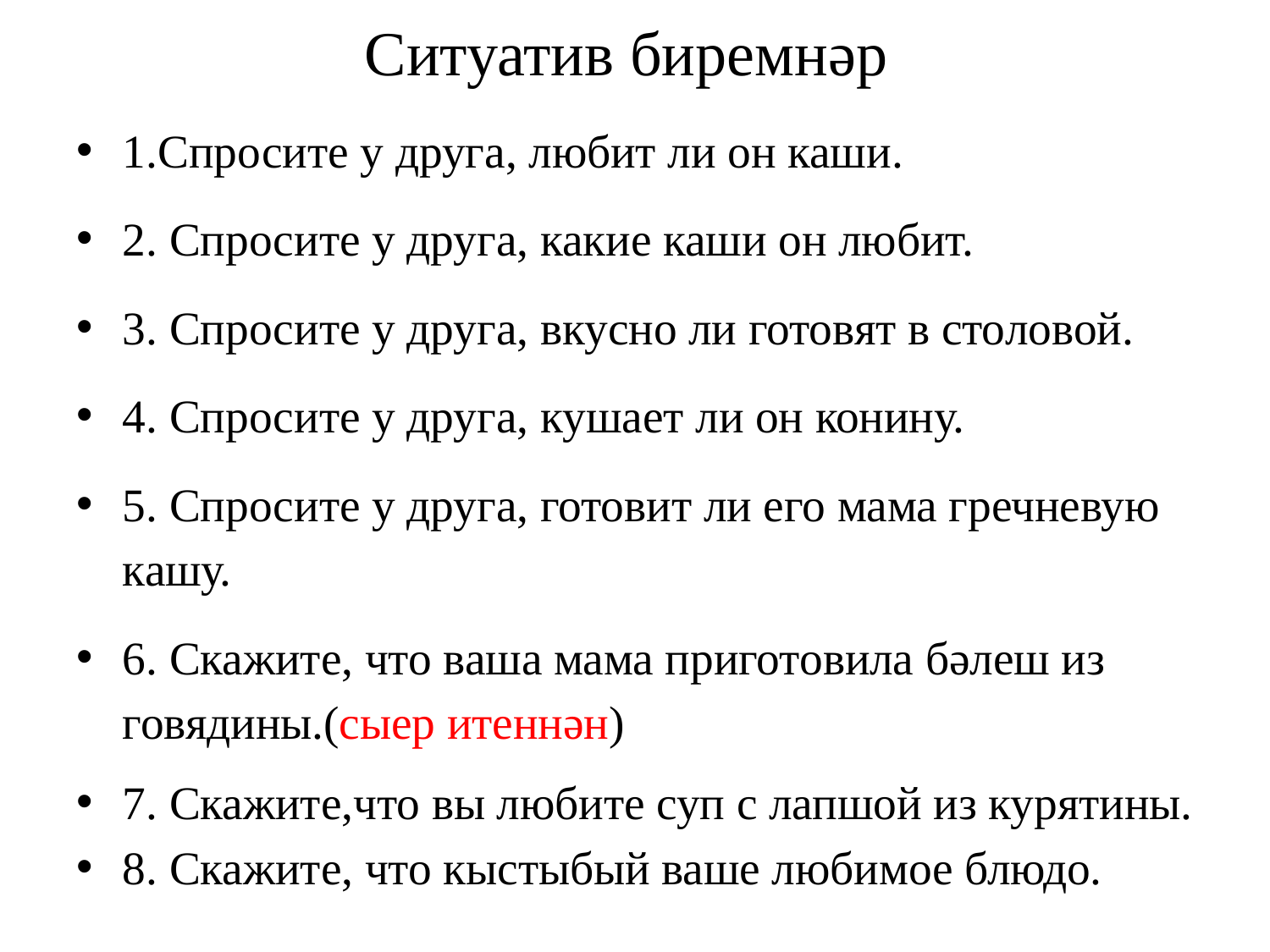

# Ситуатив биремнәр
1.Спросите у друга, любит ли он каши.
2. Спросите у друга, какие каши он любит.
3. Спросите у друга, вкусно ли готовят в столовой.
4. Спросите у друга, кушает ли он конину.
5. Спросите у друга, готовит ли его мама гречневую кашу.
6. Скажите, что ваша мама приготовила бәлеш из говядины.(сыер итеннән)
7. Скажите,что вы любите суп с лапшой из курятины.
8. Скажите, что кыстыбый ваше любимое блюдо.